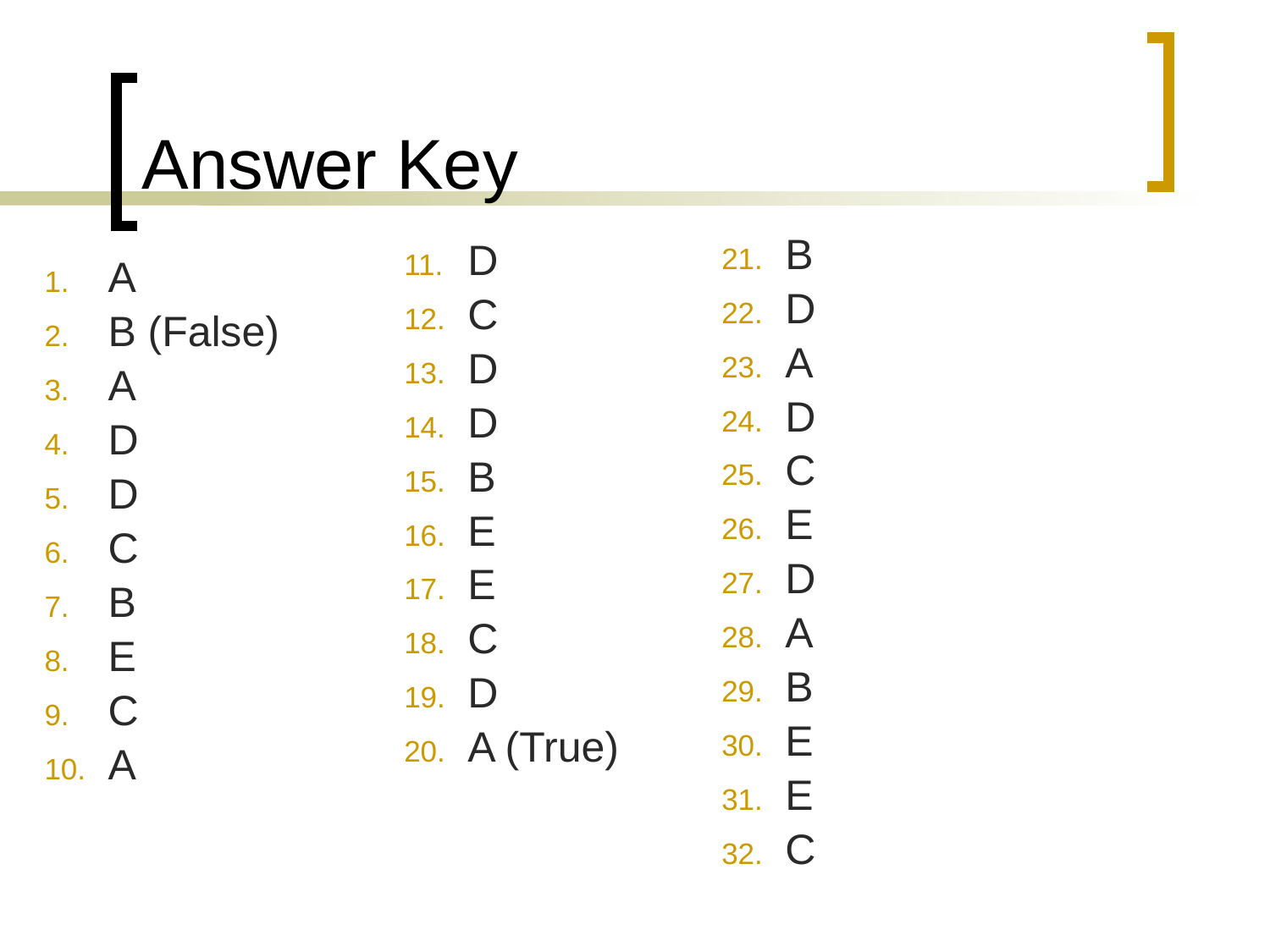

# Answer Key

A
B (False)
A
D
D
C
B
E
C
A

B
D
A
D
C
E
D
A
B
E
E
C

D
C
D
D
B
E
E
C
D
A (True)